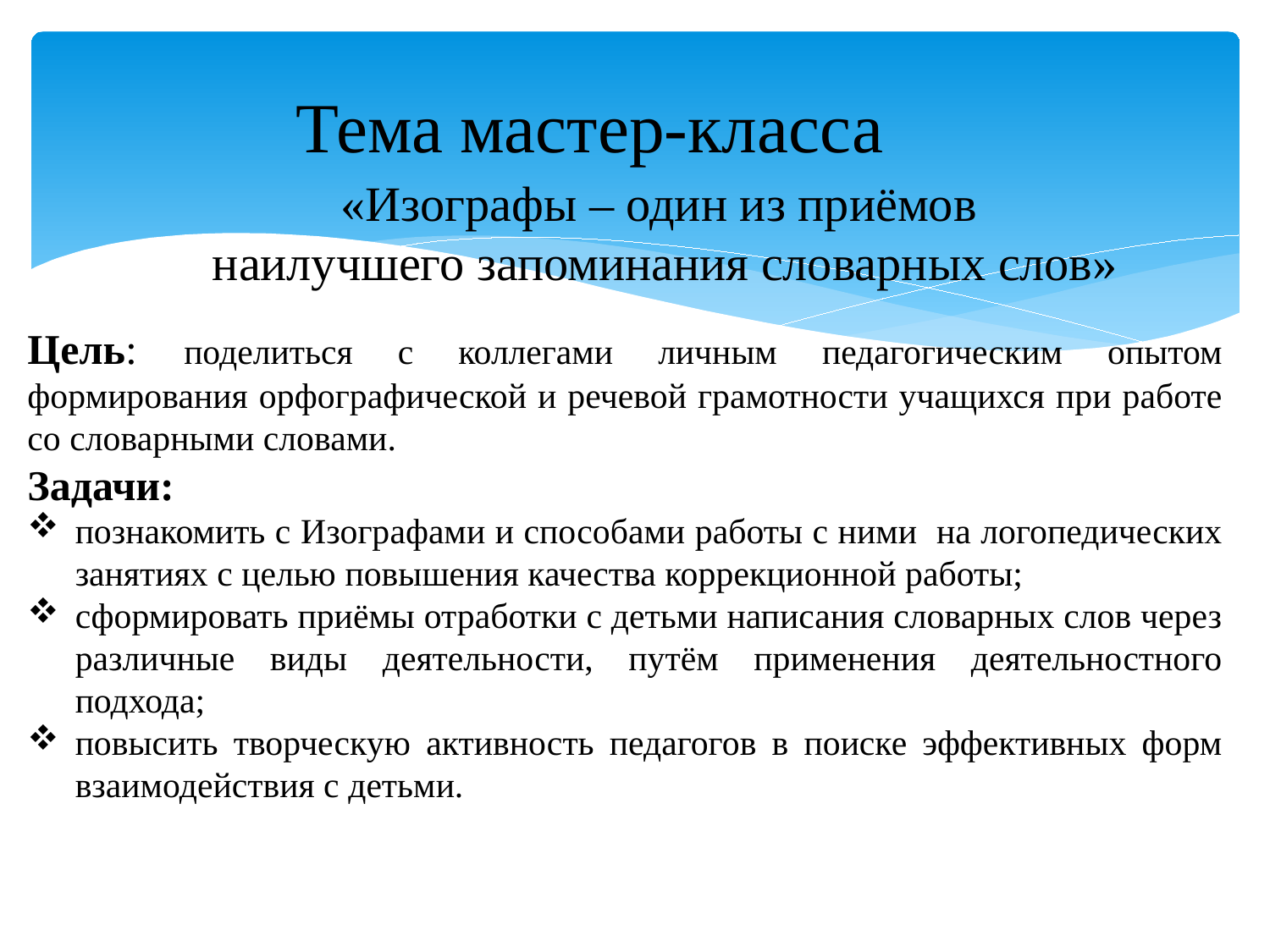

Тема мастер-класса
«Изографы – один из приёмов
наилучшего запоминания словарных слов»
Цель: поделиться с коллегами личным педагогическим опытом формирования орфографической и речевой грамотности учащихся при работе со словарными словами.
Задачи:
познакомить с Изографами и способами работы с ними  на логопедических занятиях с целью повышения качества коррекционной работы;
сформировать приёмы отработки с детьми написания словарных слов через различные виды деятельности, путём применения деятельностного подхода;
повысить творческую активность педагогов в поиске эффективных форм взаимодействия с детьми.